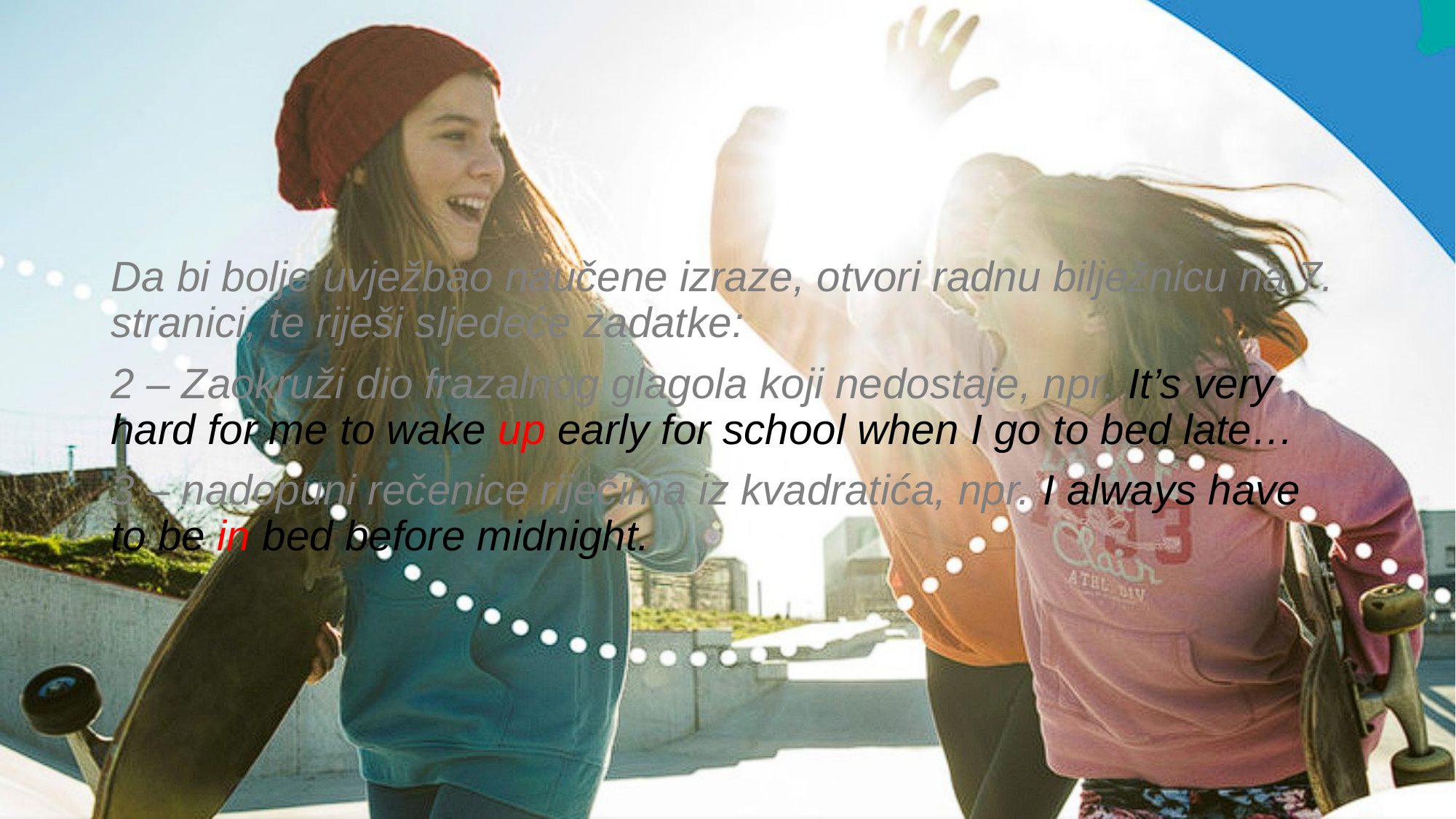

Da bi bolje uvježbao naučene izraze, otvori radnu bilježnicu na 7. stranici, te riješi sljedeće zadatke:
2 – Zaokruži dio frazalnog glagola koji nedostaje, npr. It’s very hard for me to wake up early for school when I go to bed late…
3 – nadopuni rečenice riječima iz kvadratića, npr. I always have to be in bed before midnight.